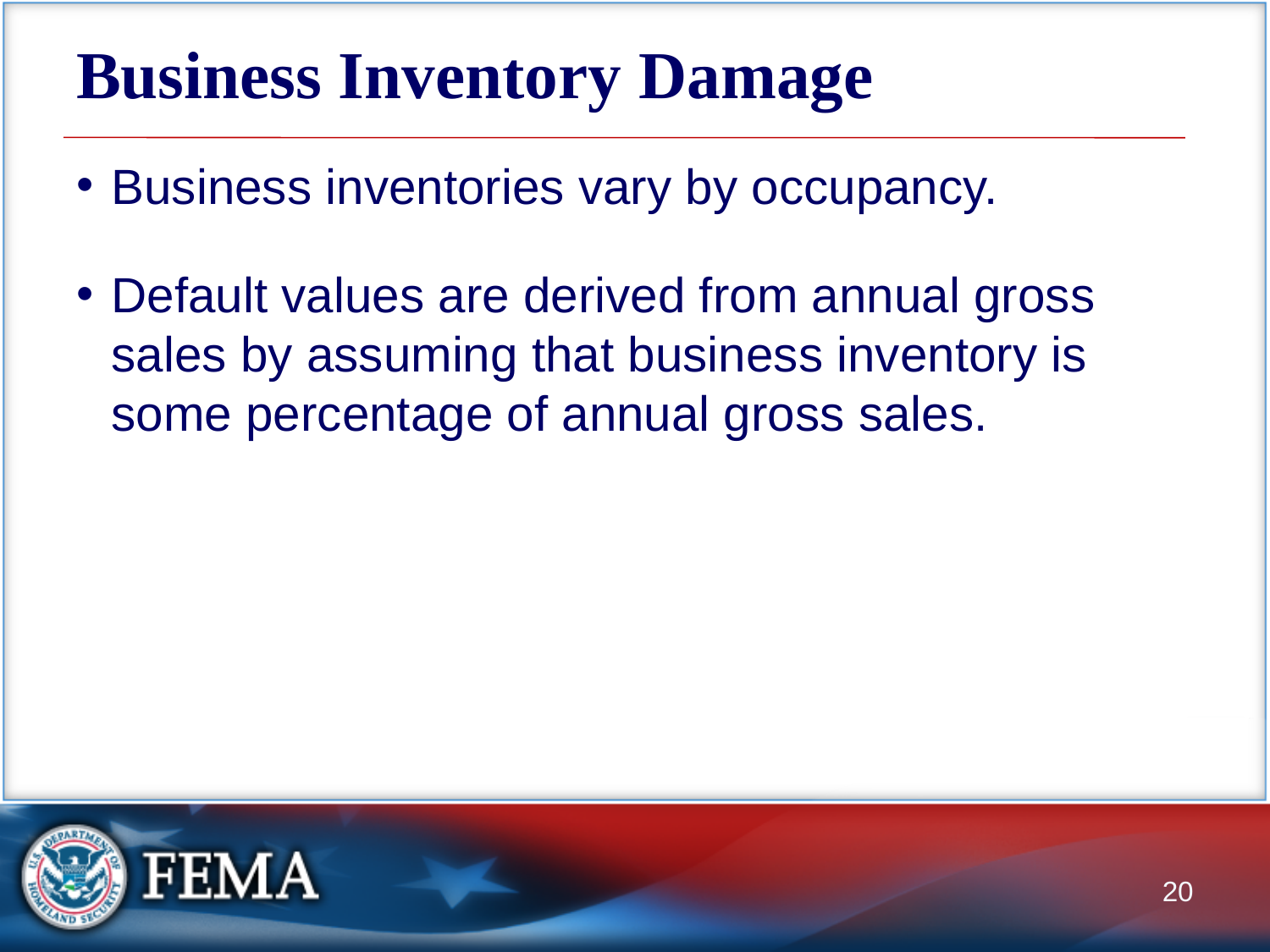

# Business Inventory Damage
Business inventories vary by occupancy.
Default values are derived from annual gross sales by assuming that business inventory is some percentage of annual gross sales.
20